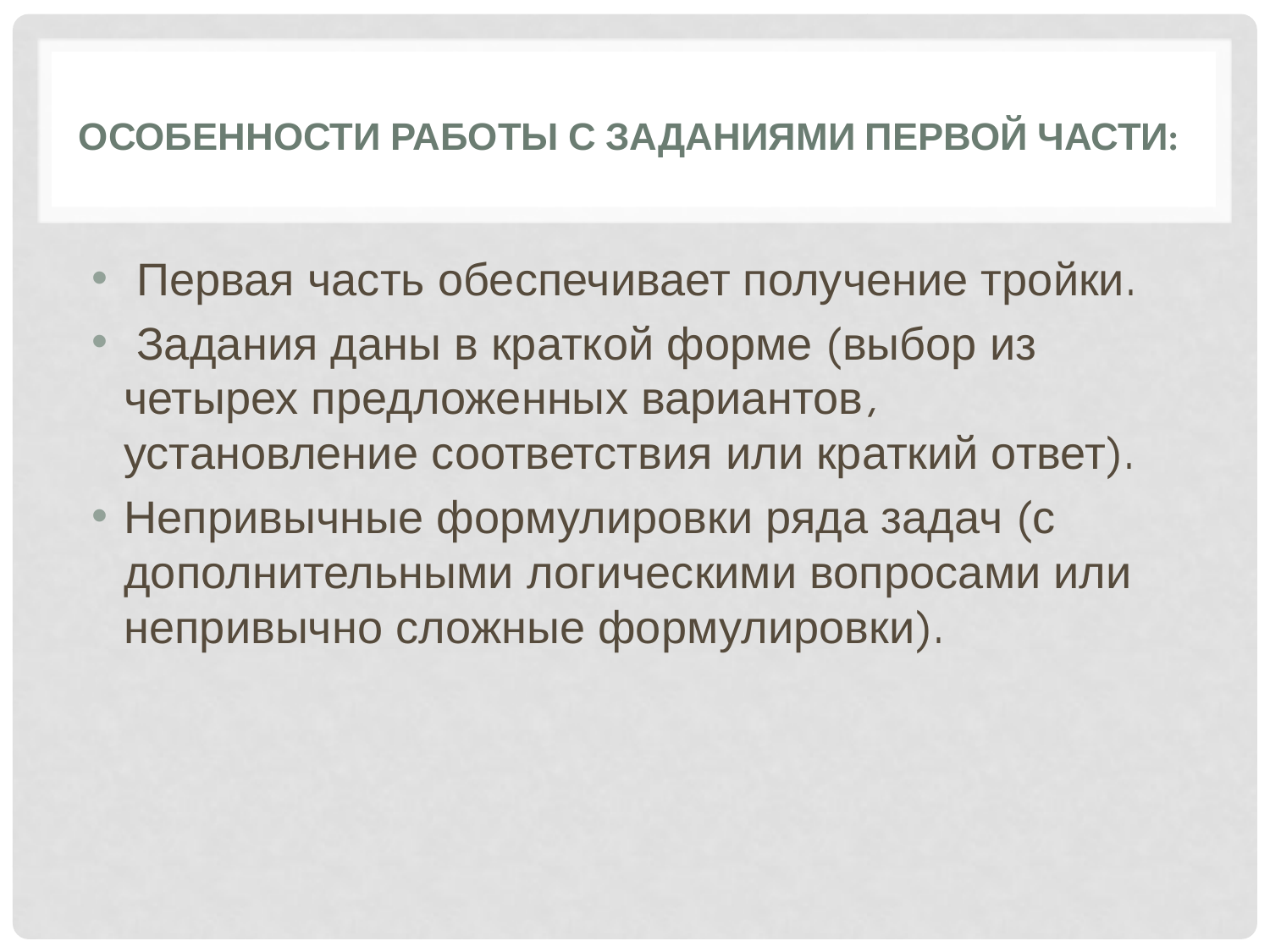

# Особенности работы с заданиями первой части:
 Первая часть обеспечивает получение тройки.
 Задания даны в краткой форме (выбор из четырех предложенных вариантов,  установление соответствия или краткий ответ).
Непривычные формулировки ряда задач (с дополнительными логическими вопросами или непривычно сложные формулировки).